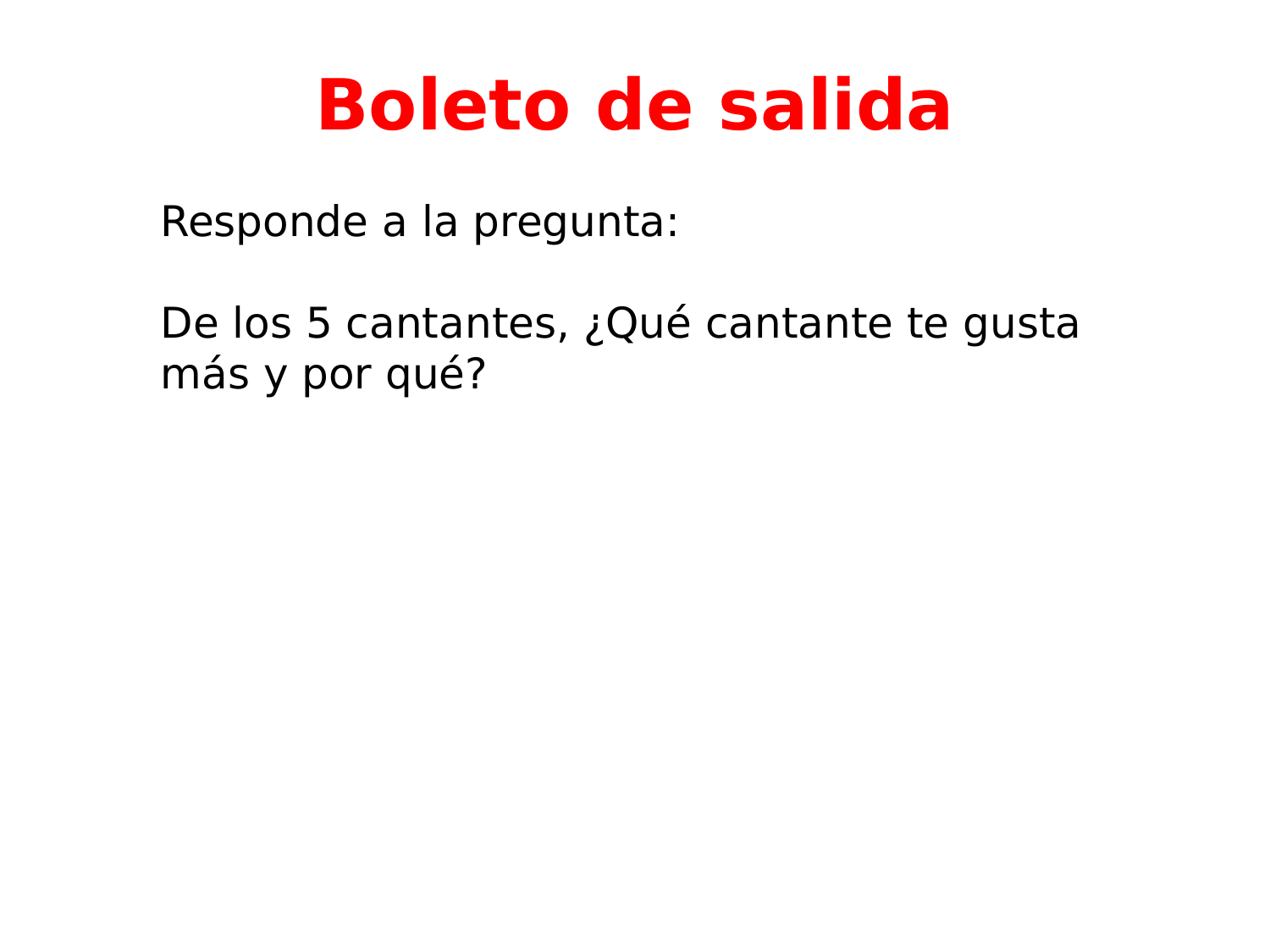

Boleto de salida

Responde a la pregunta:

De los 5 cantantes, ¿Qué cantante te gusta más y por qué?